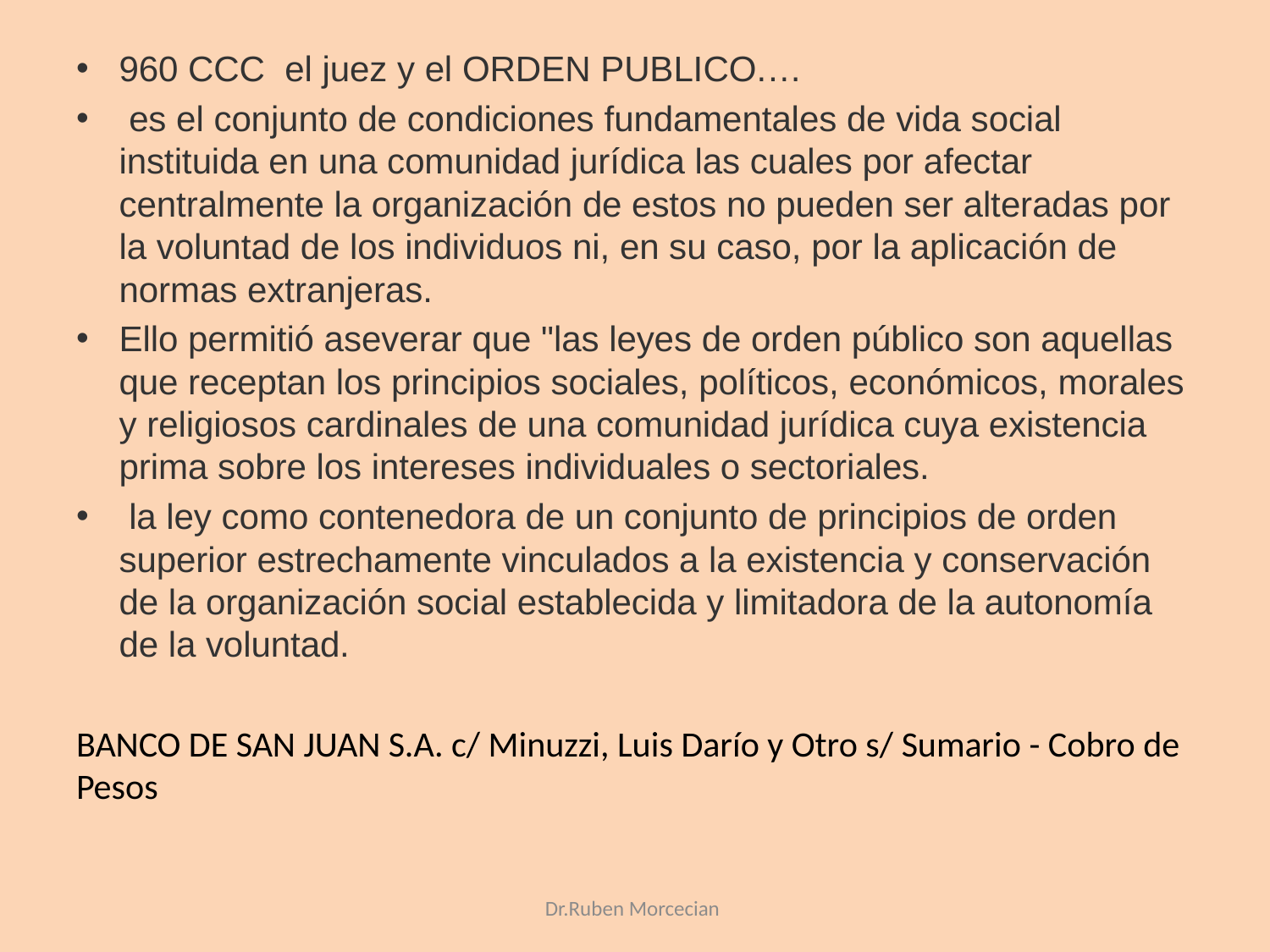

960 CCC  el juez y el ORDEN PUBLICO.…
 es el conjunto de condiciones fundamentales de vida social instituida en una comunidad jurídica las cuales por afectar centralmente la organización de estos no pueden ser alteradas por la voluntad de los individuos ni, en su caso, por la aplicación de normas extranjeras.
Ello permitió aseverar que "las leyes de orden público son aquellas que receptan los principios sociales, políticos, económicos, morales y religiosos cardinales de una comunidad jurídica cuya existencia prima sobre los intereses individuales o sectoriales.
 la ley como contenedora de un conjunto de principios de orden superior estrechamente vinculados a la existencia y conservación de la organización social establecida y limitadora de la autonomía de la voluntad.

BANCO DE SAN JUAN S.A. c/ Minuzzi, Luis Darío y Otro s/ Sumario - Cobro de Pesos
Dr.Ruben Morcecian